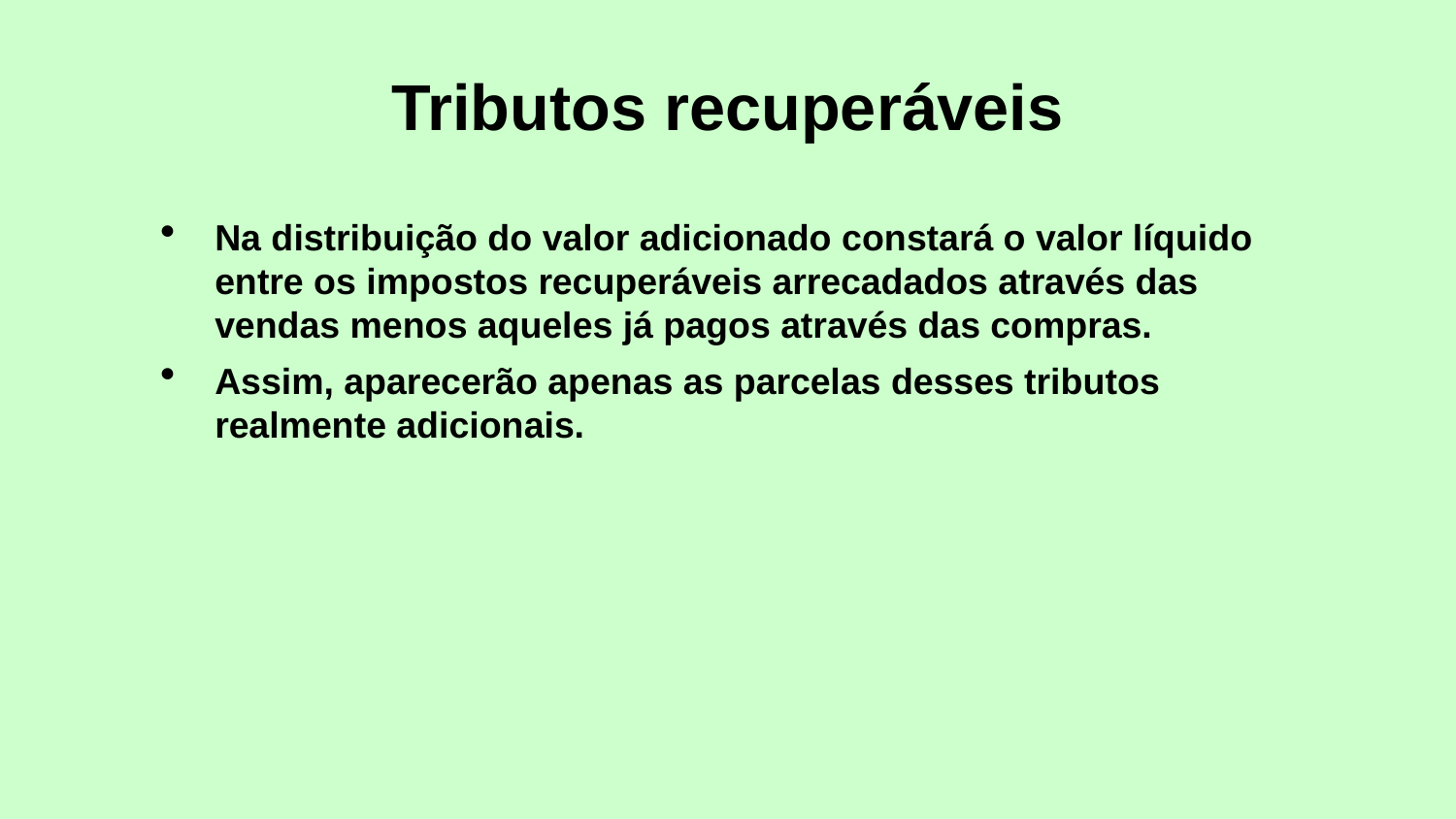

# Tributos recuperáveis
Na distribuição do valor adicionado constará o valor líquido entre os impostos recuperáveis arrecadados através das vendas menos aqueles já pagos através das compras.
Assim, aparecerão apenas as parcelas desses tributos realmente adicionais.